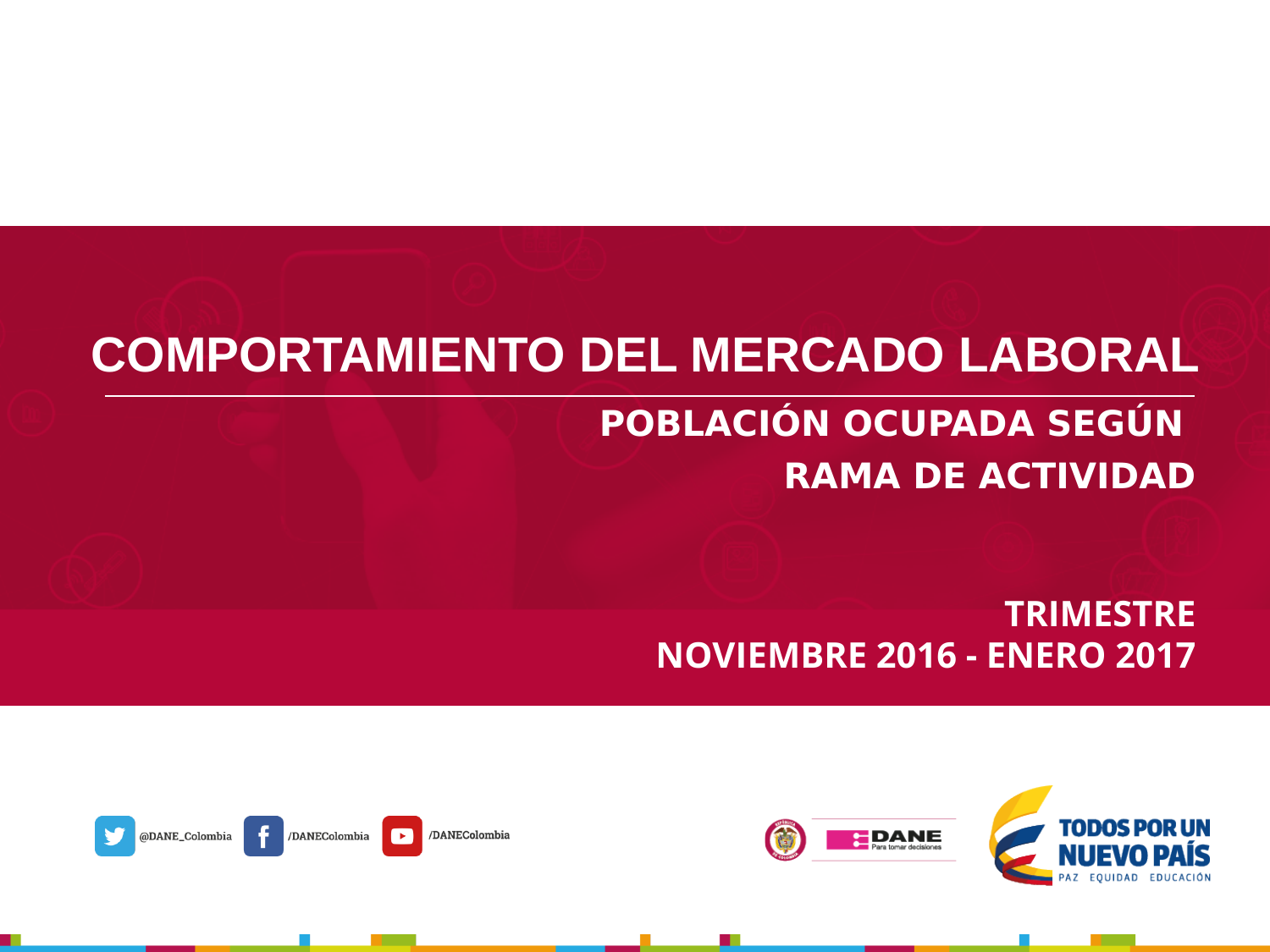

COMPORTAMIENTO DEL MERCADO LABORAL
POBLACIÓN OCUPADA SEGÚN
RAMA DE ACTIVIDAD

TRIMESTRE
NOVIEMBRE 2016 - ENERO 2017